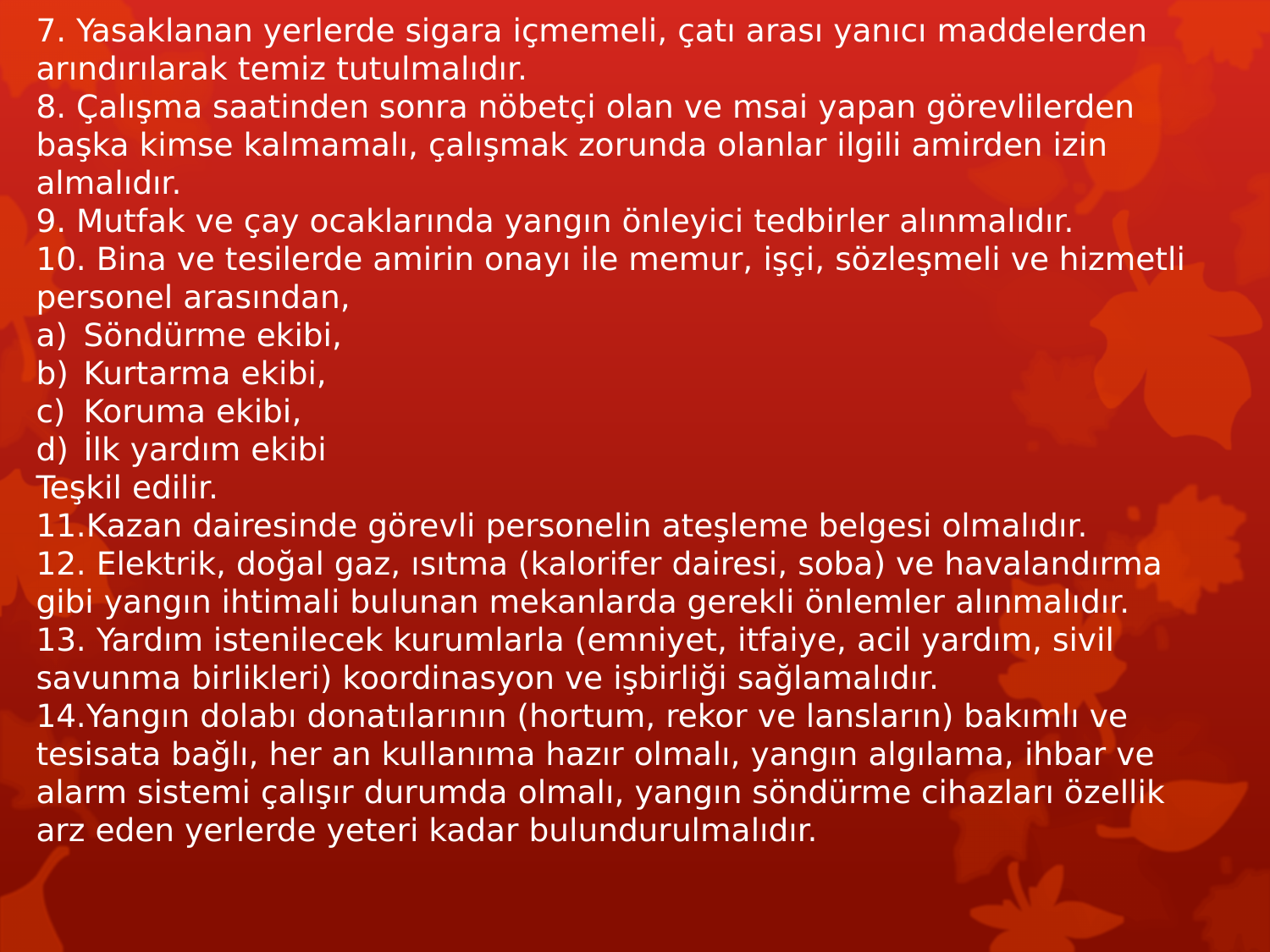

7. Yasaklanan yerlerde sigara içmemeli, çatı arası yanıcı maddelerden arındırılarak temiz tutulmalıdır.
8. Çalışma saatinden sonra nöbetçi olan ve msai yapan görevlilerden başka kimse kalmamalı, çalışmak zorunda olanlar ilgili amirden izin almalıdır.
9. Mutfak ve çay ocaklarında yangın önleyici tedbirler alınmalıdır.
10. Bina ve tesilerde amirin onayı ile memur, işçi, sözleşmeli ve hizmetli personel arasından,
Söndürme ekibi,
Kurtarma ekibi,
Koruma ekibi,
İlk yardım ekibi
Teşkil edilir.
11.Kazan dairesinde görevli personelin ateşleme belgesi olmalıdır.
12. Elektrik, doğal gaz, ısıtma (kalorifer dairesi, soba) ve havalandırma gibi yangın ihtimali bulunan mekanlarda gerekli önlemler alınmalıdır.
13. Yardım istenilecek kurumlarla (emniyet, itfaiye, acil yardım, sivil savunma birlikleri) koordinasyon ve işbirliği sağlamalıdır.
14.Yangın dolabı donatılarının (hortum, rekor ve lansların) bakımlı ve tesisata bağlı, her an kullanıma hazır olmalı, yangın algılama, ihbar ve alarm sistemi çalışır durumda olmalı, yangın söndürme cihazları özellik arz eden yerlerde yeteri kadar bulundurulmalıdır.